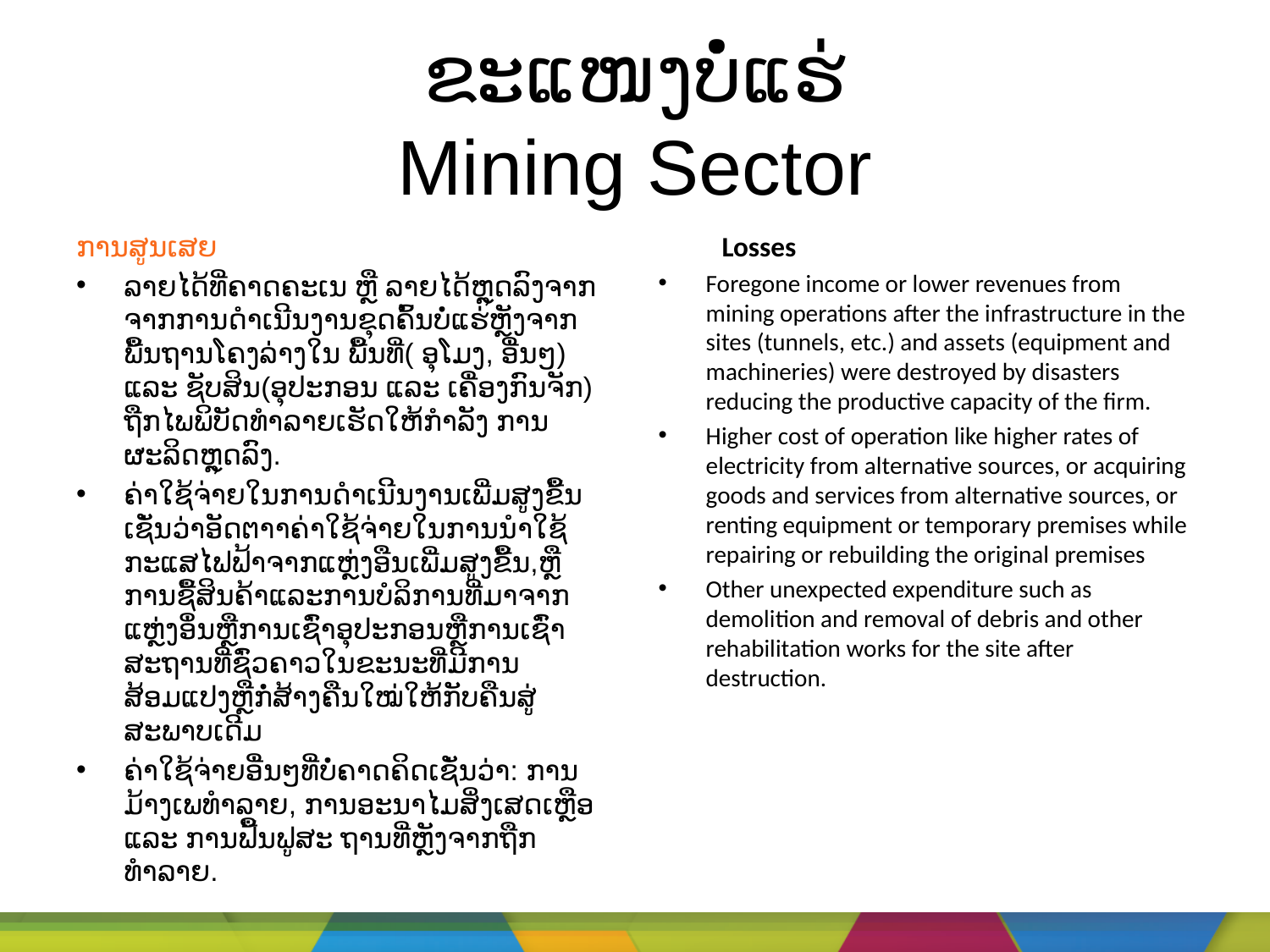

# ຂະແໜງບໍ່ແຮ່ Mining Sector
ການສູນເສຍ
ລາຍໄດ້ທີ່ຄາດຄະເນ ຫຼື ລາຍໄດ້ຫຼຸດລົງຈາກຈາກການດຳເນີນງານຂຸດຄົ້ນບໍ່ແຮ່ຫຼັງຈາກພື້ນຖານໂຄງລ່າງໃນ ພື້ນທີ່( ອຸໂມງ, ອື່ນໆ) ແລະ ຊັບສິນ(ອຸປະກອນ ແລະ ເຄື່ອງກົນຈັກ) ຖືກໄພພິບັດທຳລາຍເຮັດໃຫ້ກຳລັງ ການຜະລິດຫຼຸດລົງ.
ຄ່າໃຊ້ຈ່າຍໃນການດຳເນີນງານເພີ່ມສູງຂື້ນເຊັ່ນວ່າອັດຕາາຄ່າໃຊ້ຈ່າຍໃນການນຳໃຊ້ກະແສໄຟຟ້າຈາກແຫຼ່ງອືນເພີ່ມສູງຂື້ນ,ຫຼື ການຊື້ສິນຄ້າແລະການບໍລິການທີ່ມາຈາກແຫຼ່ງອຶ່ນຫຼືການເຊົ່າອຸປະກອນຫຼືການເຊົ່າສະຖານທີ່ຊົ່ວຄາວໃນຂະນະທີ່ມີການສ້ອມແປງຫຼືກໍ່ສ້າງຄືນໃໝ່ໃຫ້ກັບຄືນສູ່ສະພາບເດີມ
ຄ່າໃຊ້ຈ່າຍອື່ນໆທີ່ບໍ່ຄາດຄິດເຊັ່ນວ່າ: ການມ້າງເພທຳລາຍ, ການອະນາໄມສິ່ງເສດເຫຼືອ ແລະ ການຟື້ນຟູສະ ຖານທີ່ຫຼັງຈາກຖືກທຳລາຍ.

Losses
Foregone income or lower revenues from mining operations after the infrastructure in the sites (tunnels, etc.) and assets (equipment and machineries) were destroyed by disasters reducing the productive capacity of the firm.
Higher cost of operation like higher rates of electricity from alternative sources, or acquiring goods and services from alternative sources, or renting equipment or temporary premises while repairing or rebuilding the original premises
Other unexpected expenditure such as demolition and removal of debris and other rehabilitation works for the site after destruction.